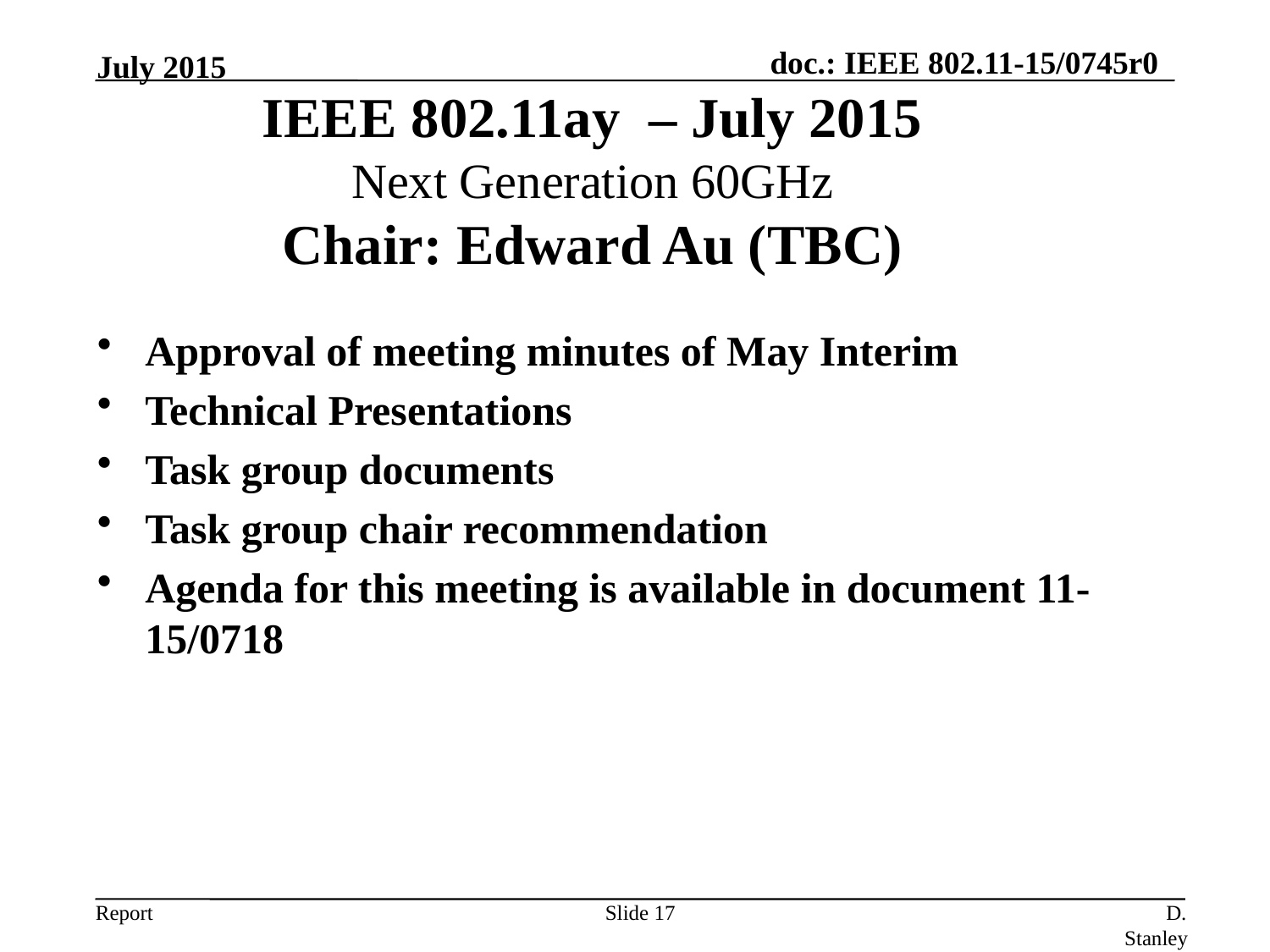

July 2015
IEEE 802.11ay  – July 2015
Next Generation 60GHz
Chair: Edward Au (TBC)
Approval of meeting minutes of May Interim
Technical Presentations
Task group documents
Task group chair recommendation
Agenda for this meeting is available in document 11-15/0718
Slide 17
D. Stanley, HP-Aruba Networks